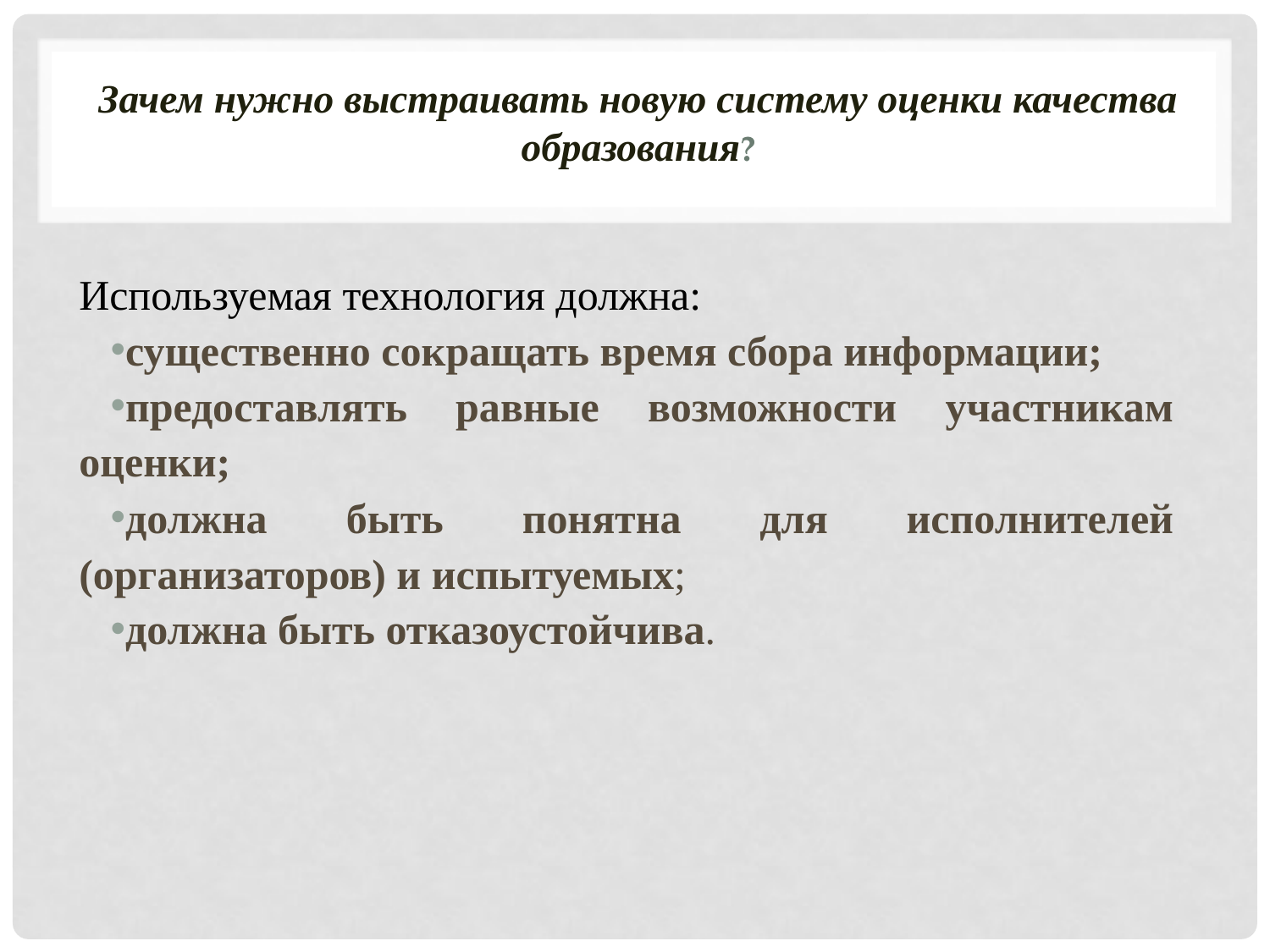

# Зачем нужно выстраивать новую систему оценки качества образования?
Используемая технология должна:
существенно сокращать время сбора информации;
предоставлять равные возможности участникам оценки;
должна быть понятна для исполнителей (организаторов) и испытуемых;
должна быть отказоустойчива.